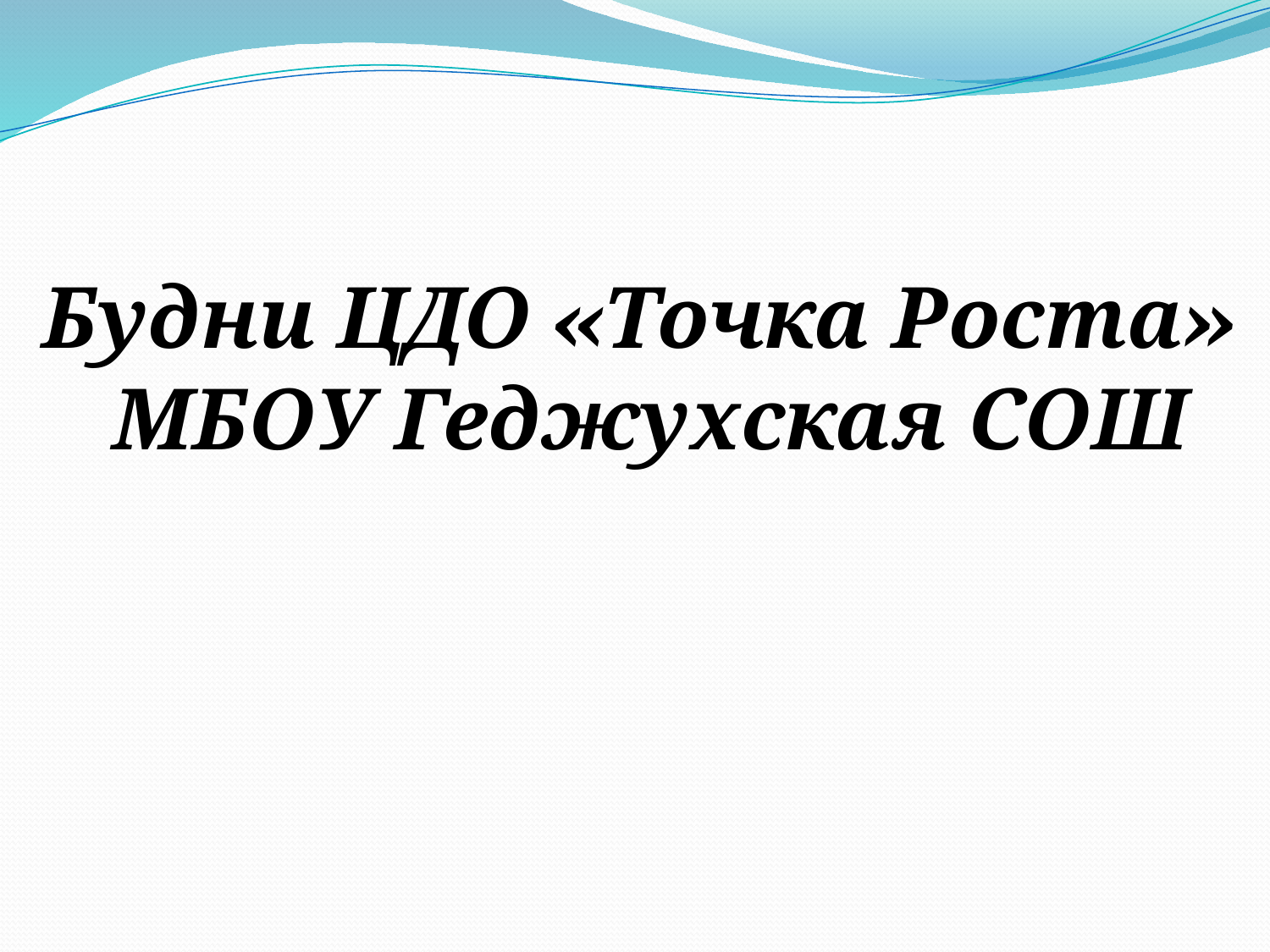

Будни ЦДО «Точка Роста»
МБОУ Геджухская СОШ